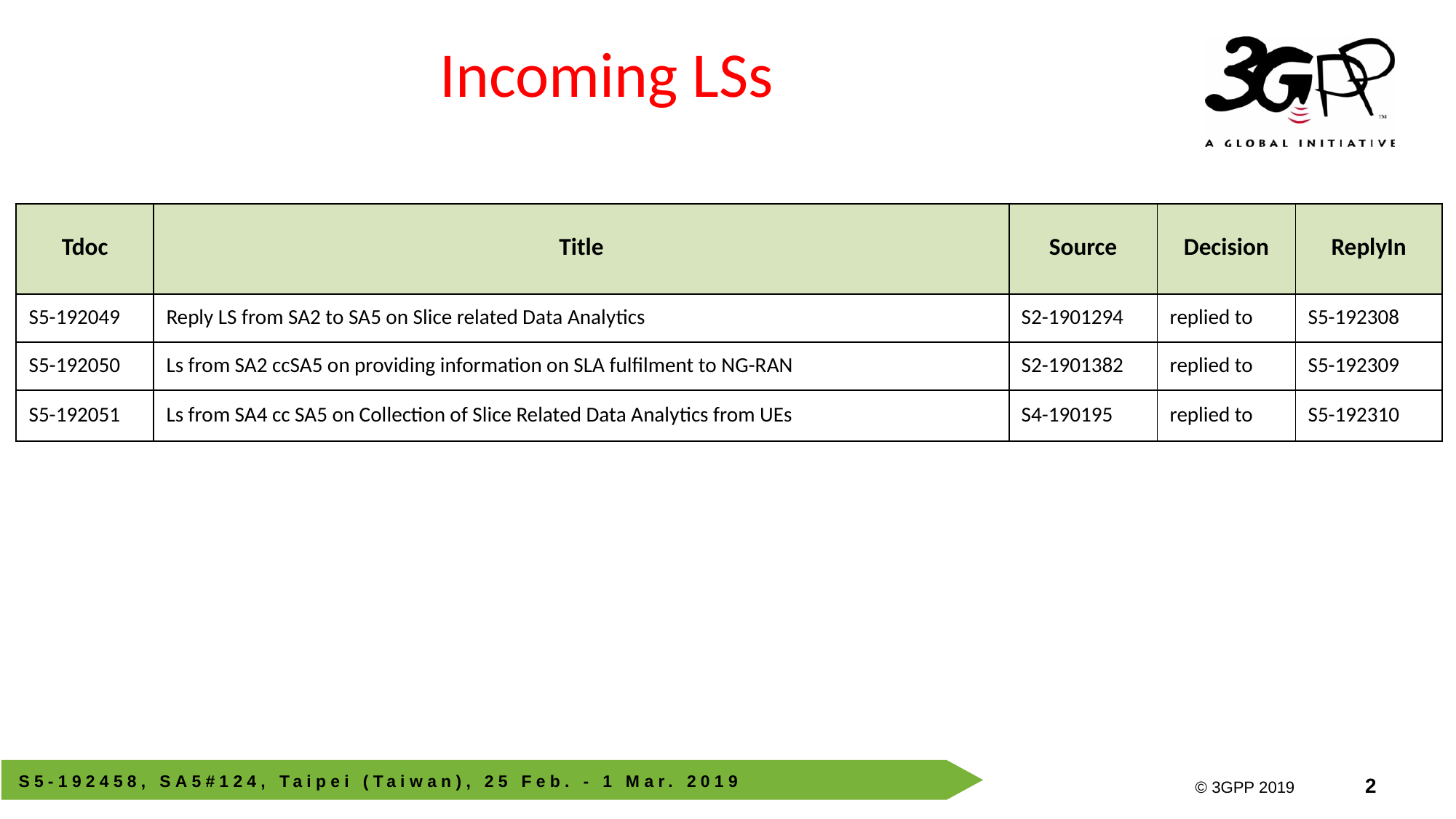

# Incoming LSs
| Tdoc | Title | Source | Decision | ReplyIn |
| --- | --- | --- | --- | --- |
| S5-192049 | Reply LS from SA2 to SA5 on Slice related Data Analytics | S2-1901294 | replied to | S5-192308 |
| S5-192050 | Ls from SA2 ccSA5 on providing information on SLA fulfilment to NG-RAN | S2-1901382 | replied to | S5-192309 |
| S5-192051 | Ls from SA4 cc SA5 on Collection of Slice Related Data Analytics from UEs | S4-190195 | replied to | S5-192310 |